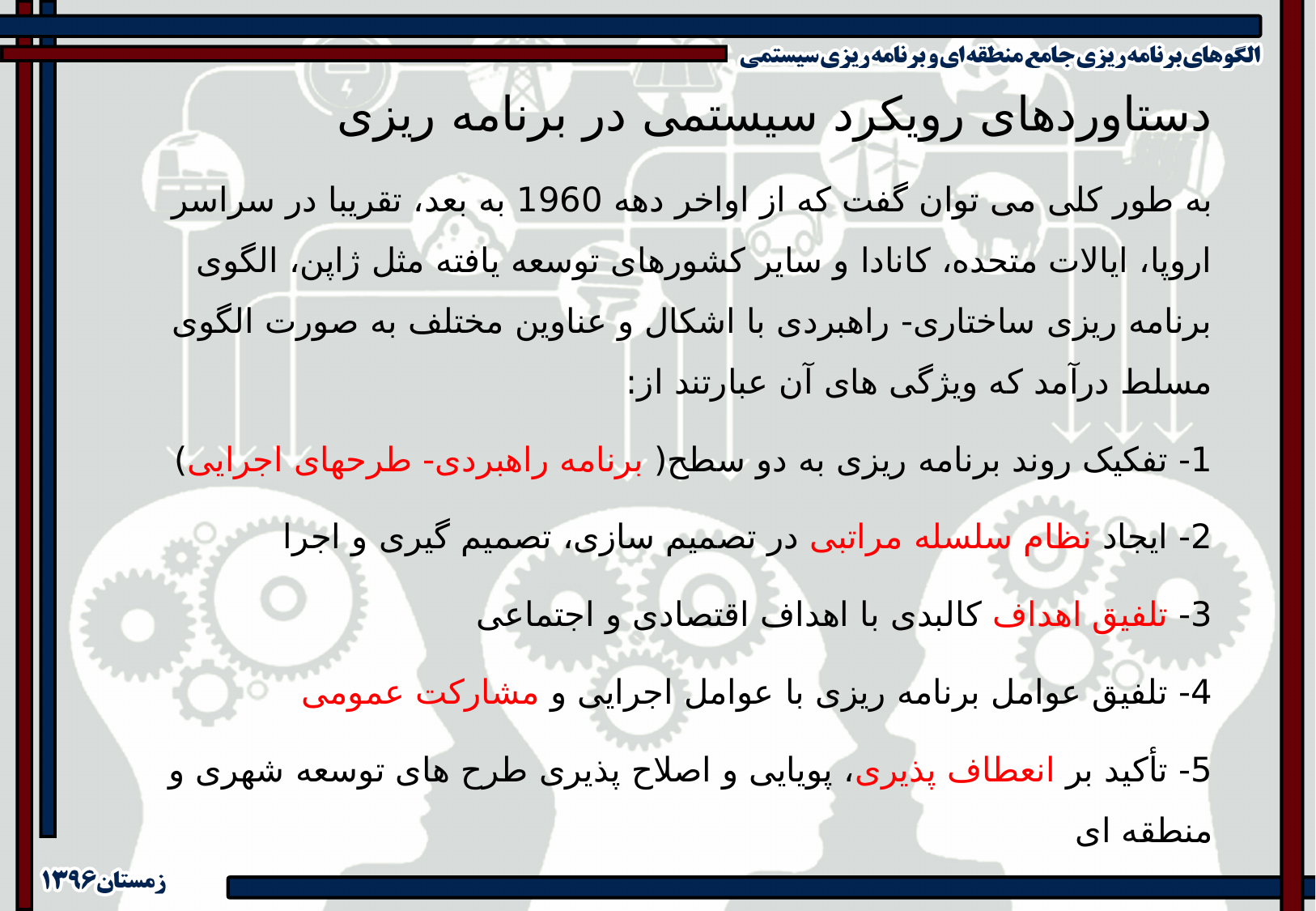

دستاوردهای رویکرد سیستمی در برنامه ریزی
به طور کلی می توان گفت که از اواخر دهه 1960 به بعد، تقریبا در سراسر اروپا، ایالات متحده، کانادا و سایر کشورهای توسعه یافته مثل ژاپن، الگوی برنامه ریزی ساختاری- راهبردی با اشکال و عناوین مختلف به صورت الگوی مسلط درآمد که ویژگی های آن عبارتند از:
1- تفکیک روند برنامه ریزی به دو سطح( برنامه راهبردی- طرحهای اجرایی)
2- ایجاد نظام سلسله مراتبی در تصمیم سازی، تصمیم گیری و اجرا
3- تلفیق اهداف کالبدی با اهداف اقتصادی و اجتماعی
4- تلفیق عوامل برنامه ریزی با عوامل اجرایی و مشارکت عمومی
5- تأکید بر انعطاف پذیری، پویایی و اصلاح پذیری طرح های توسعه شهری و منطقه ای